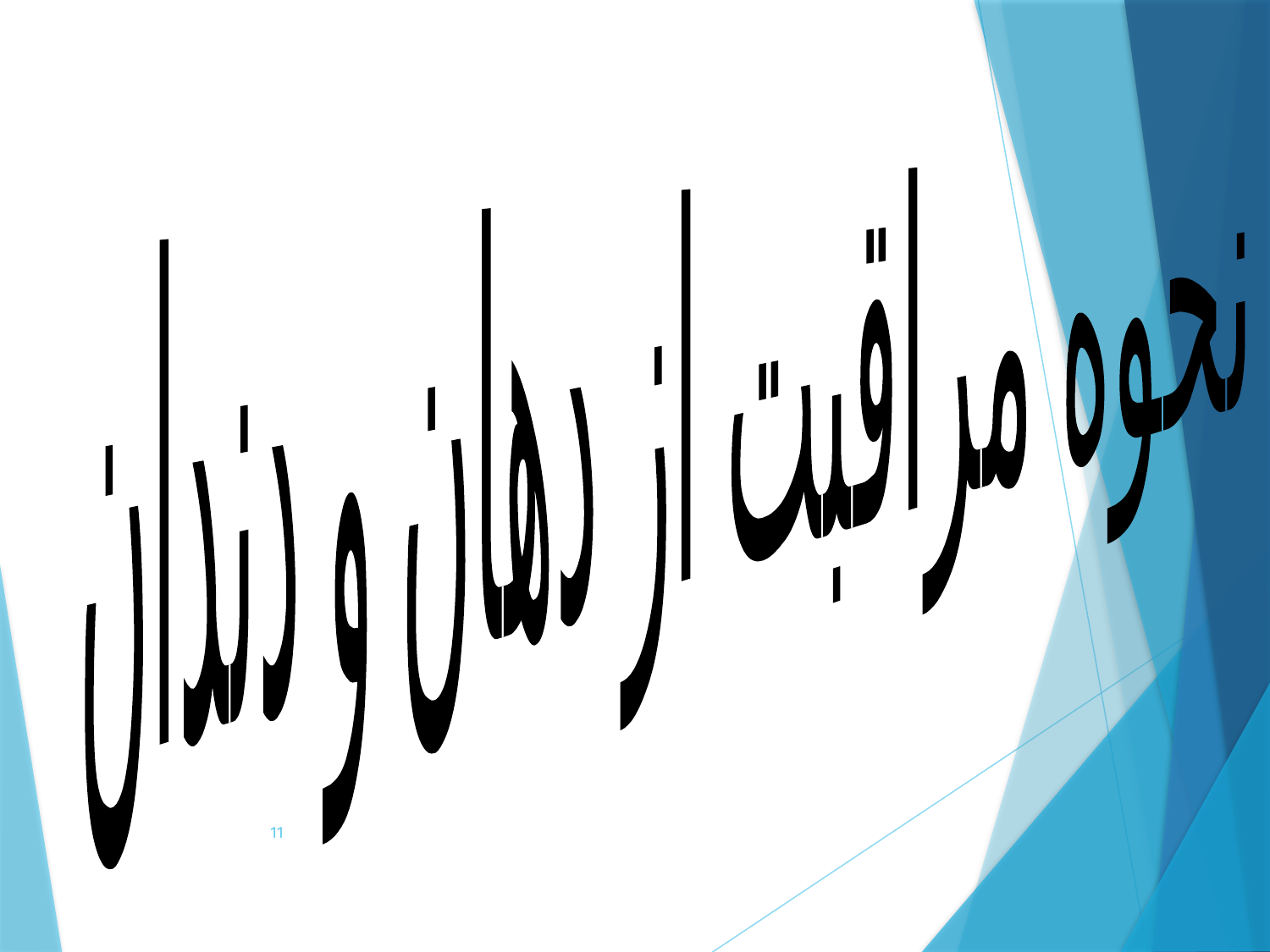

نحوه مراقبت از دهان و دندان
11